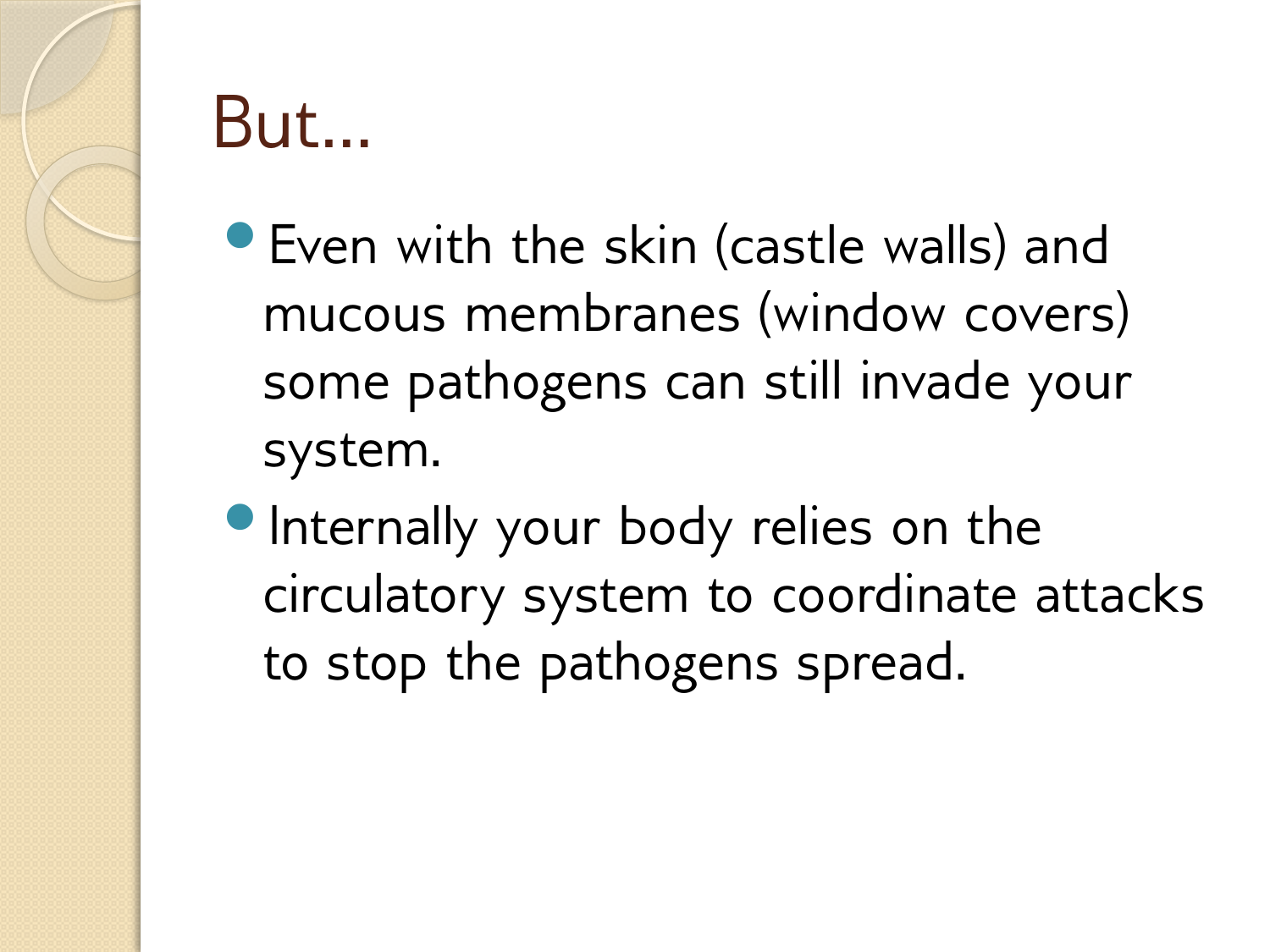

# But…
Even with the skin (castle walls) and mucous membranes (window covers) some pathogens can still invade your system.
Internally your body relies on the circulatory system to coordinate attacks to stop the pathogens spread.